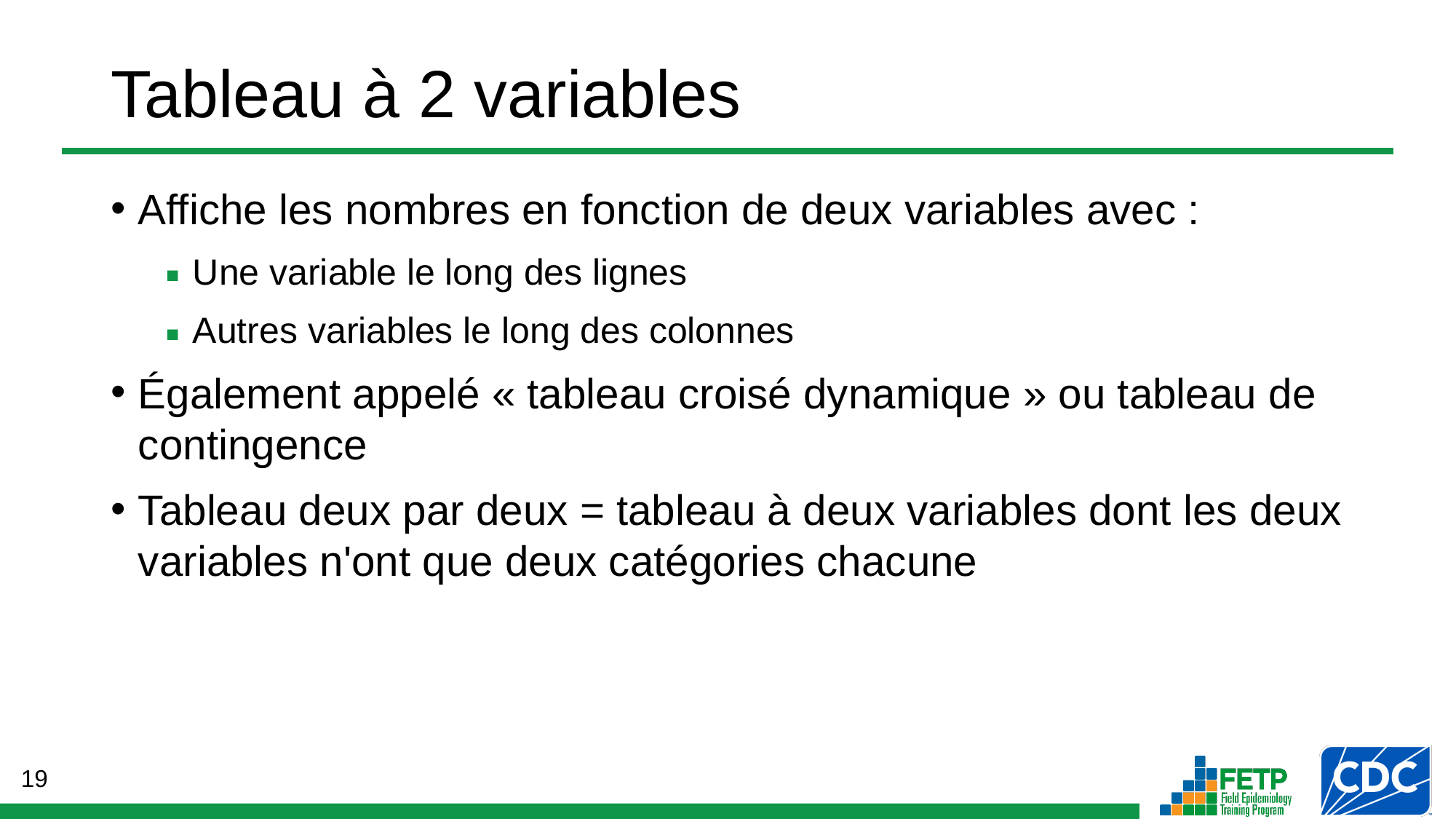

# Tableau à 2 variables
Affiche les nombres en fonction de deux variables avec :
Une variable le long des lignes
Autres variables le long des colonnes
Également appelé « tableau croisé dynamique » ou tableau de contingence
Tableau deux par deux = tableau à deux variables dont les deux variables n'ont que deux catégories chacune